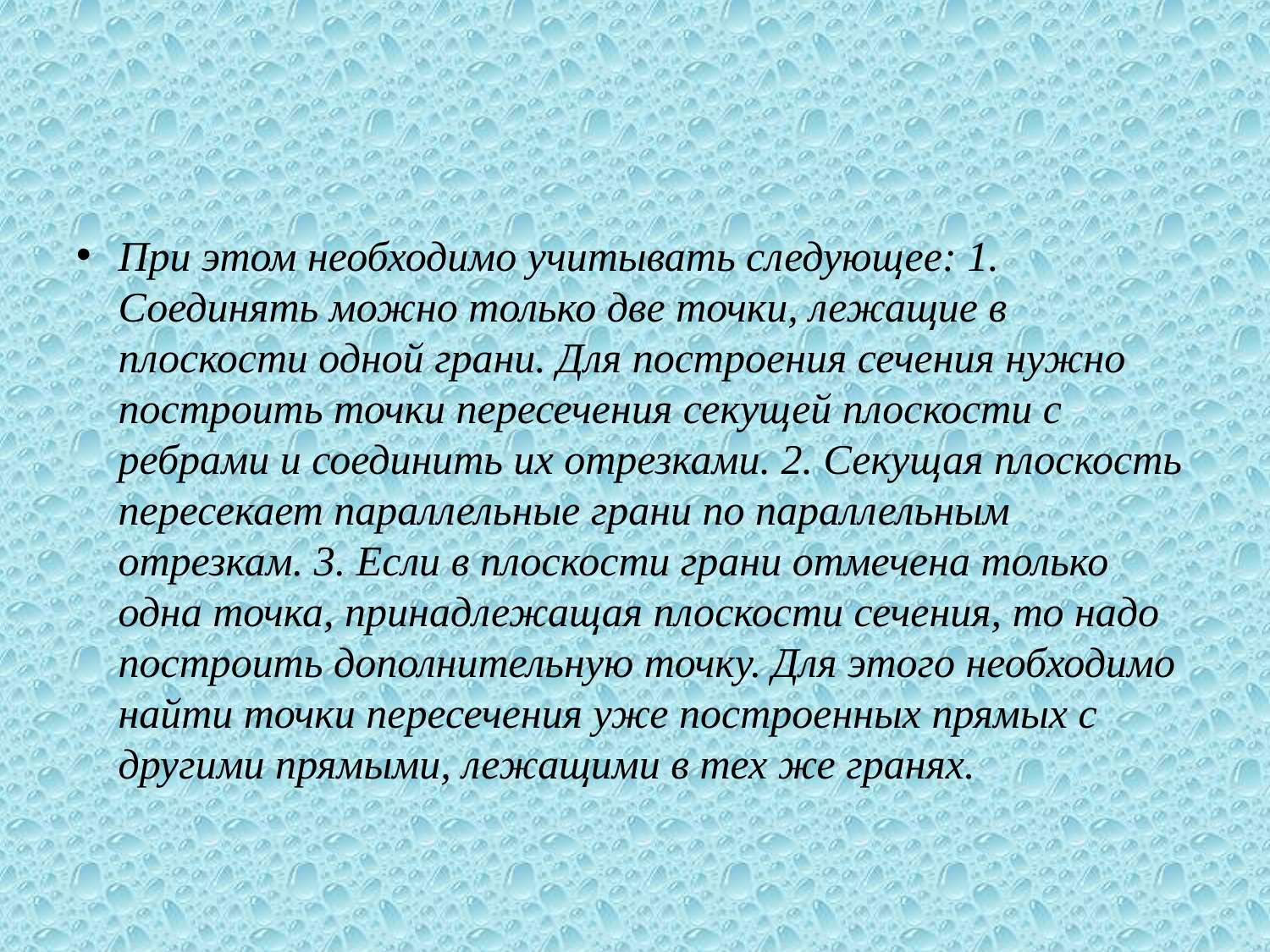

При этом необходимо учитывать следующее: 1. Соединять можно только две точки, лежащие в плоскости одной грани. Для построения сечения нужно построить точки пересечения секущей плоскости с ребрами и соединить их отрезками. 2. Секущая плоскость пересекает параллельные грани по параллельным отрезкам. 3. Если в плоскости грани отмечена только одна точка, принадлежащая плоскости сечения, то надо построить дополнительную точку. Для этого необходимо найти точки пересечения уже построенных прямых с другими прямыми, лежащими в тех же гранях.